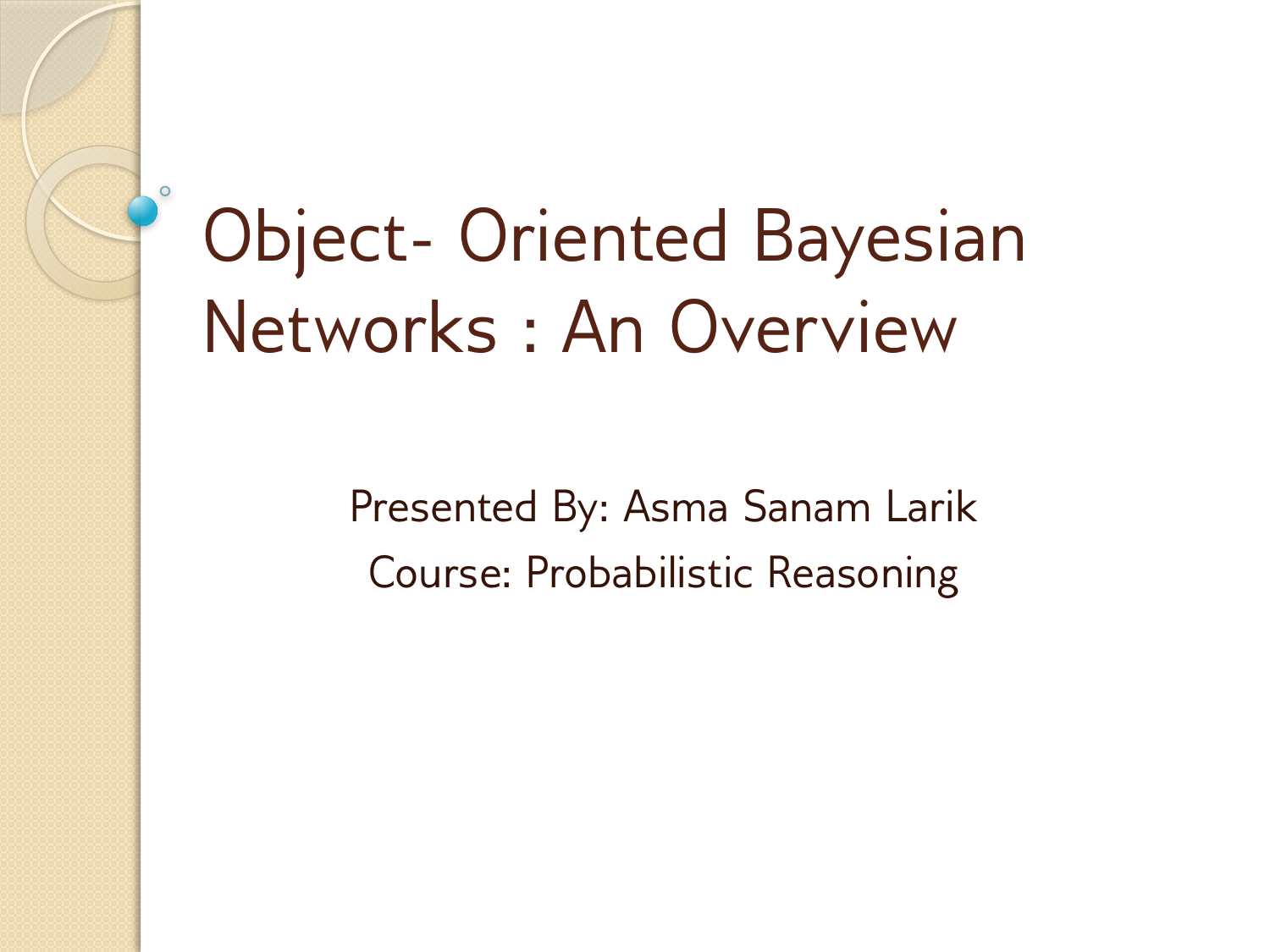

# Object- Oriented Bayesian Networks : An Overview
Presented By: Asma Sanam Larik
Course: Probabilistic Reasoning